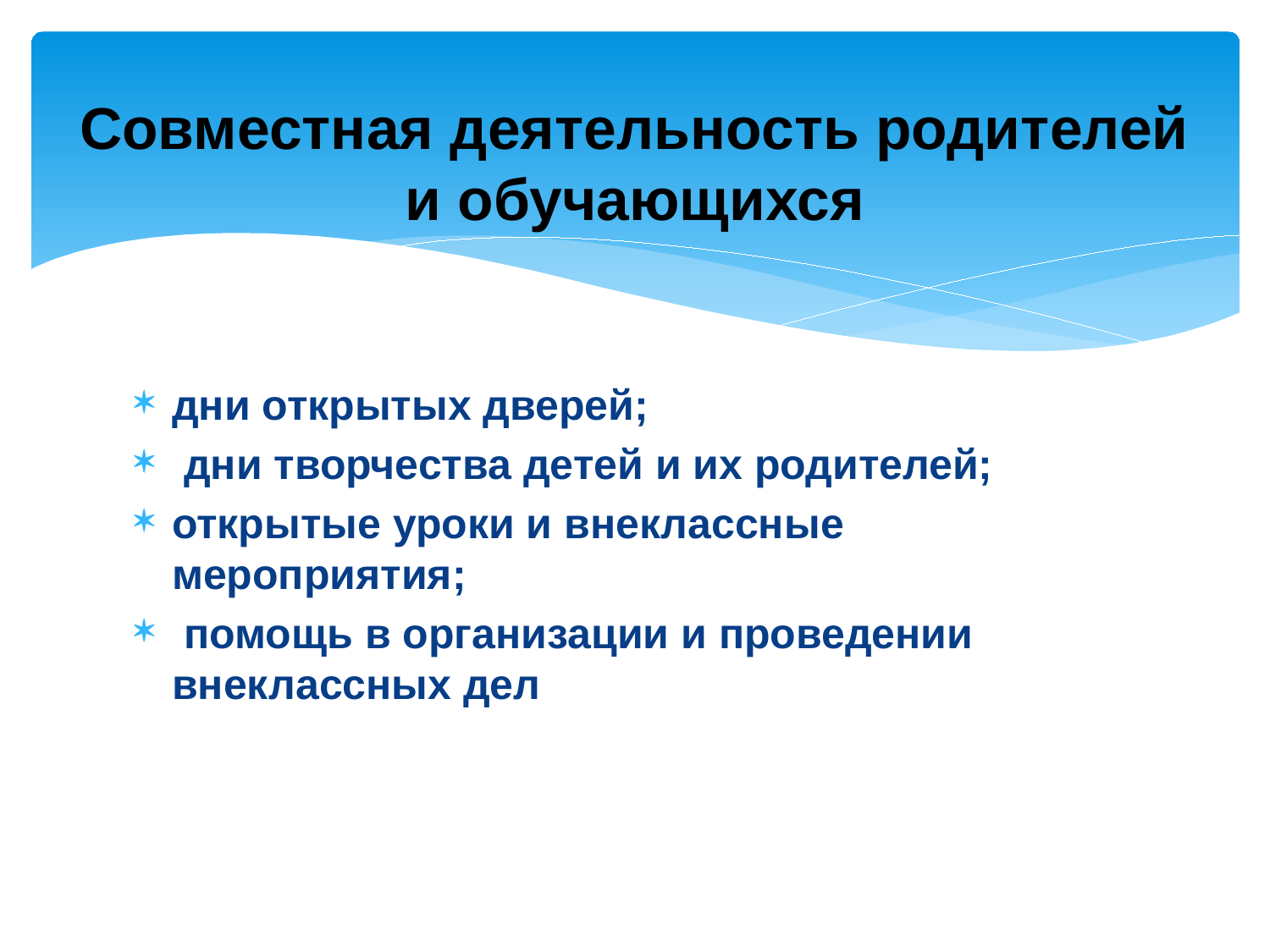

# Совместная деятельность родителей и обучающихся
дни открытых дверей;
 дни творчества детей и их родителей;
открытые уроки и внеклассные мероприятия;
 помощь в организации и проведении внеклассных дел